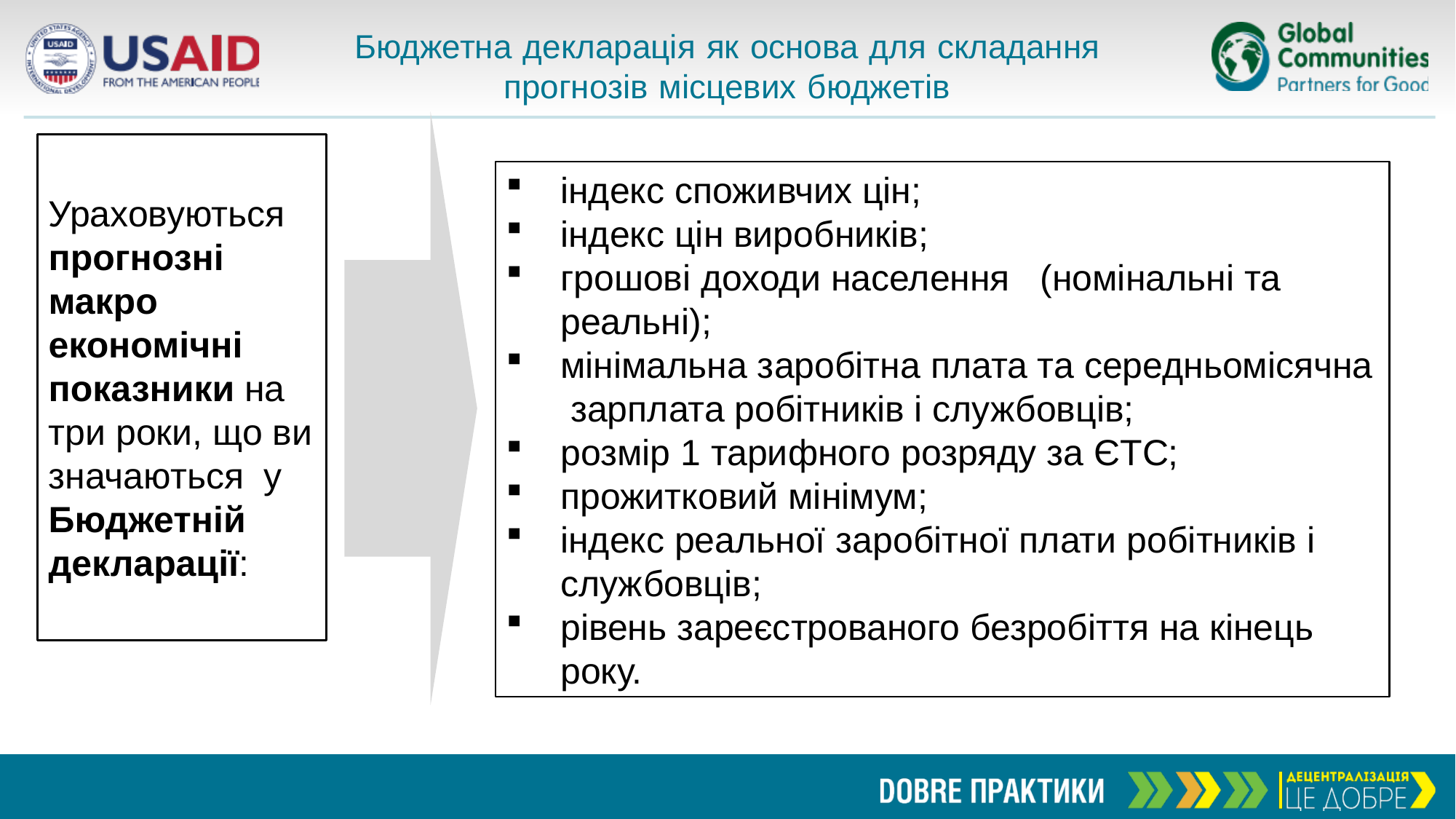

Бюджетна декларація як основа для складання прогнозів місцевих бюджетів

Ураховуються прогнозні макро
економічні показники на три роки, що ви­значаються  у Бюджетній декларації:

індекс споживчих цін;
індекс цін виробників;
грошові доходи населення   (номінальні та реальні);
мінімальна заробітна плата та середньомісячна  зарплата робітників і службовців;
розмір 1 тарифного розряду за ЄТС;
прожитковий мінімум;
індекс реальної заробітної плати робітників і службовців;
рівень зареєстрованого безробіття на кінець року.